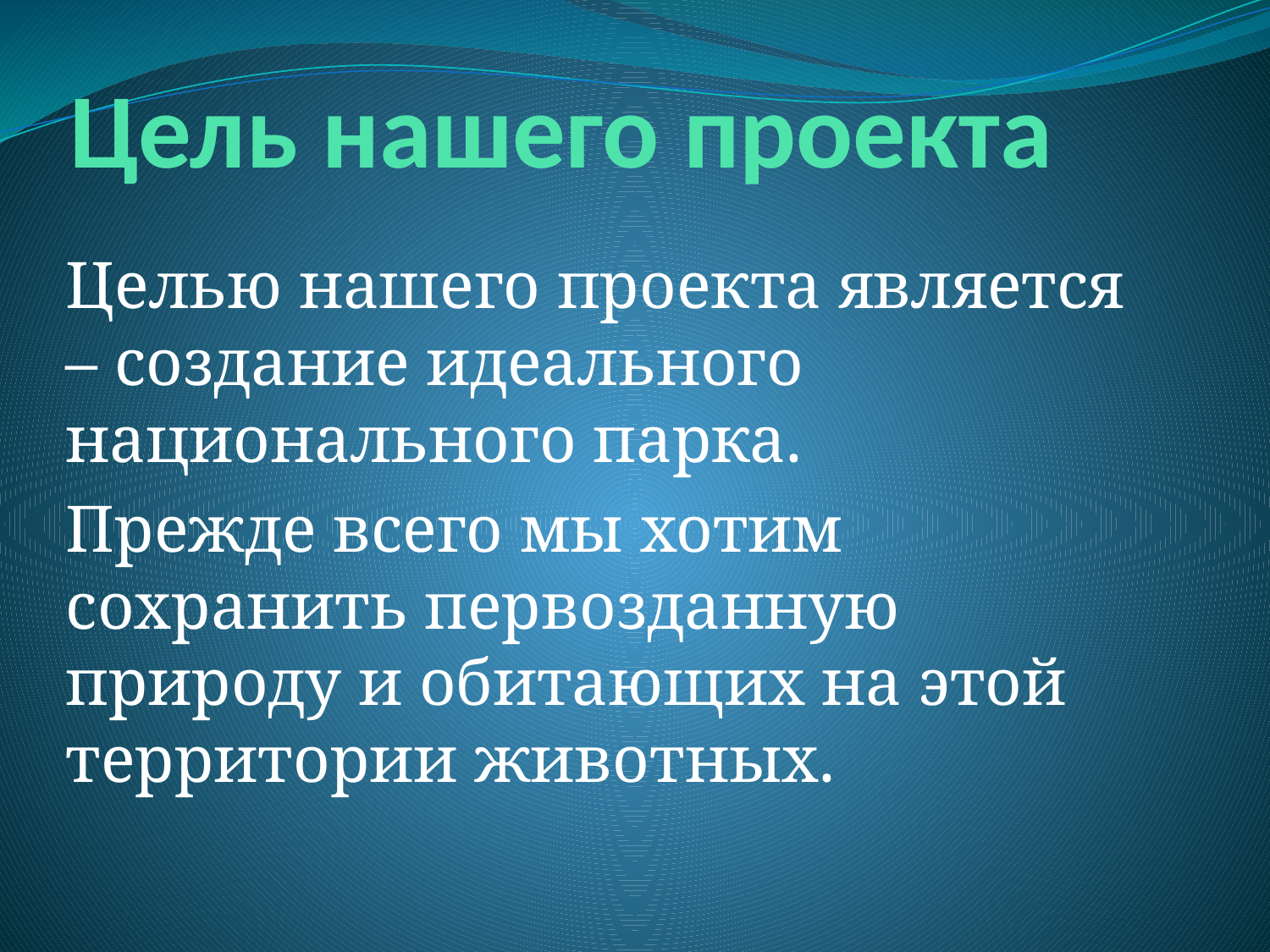

# Цель нашего проекта
Целью нашего проекта является – создание идеального национального парка.
Прежде всего мы хотим сохранить первозданную природу и обитающих на этой территории животных.